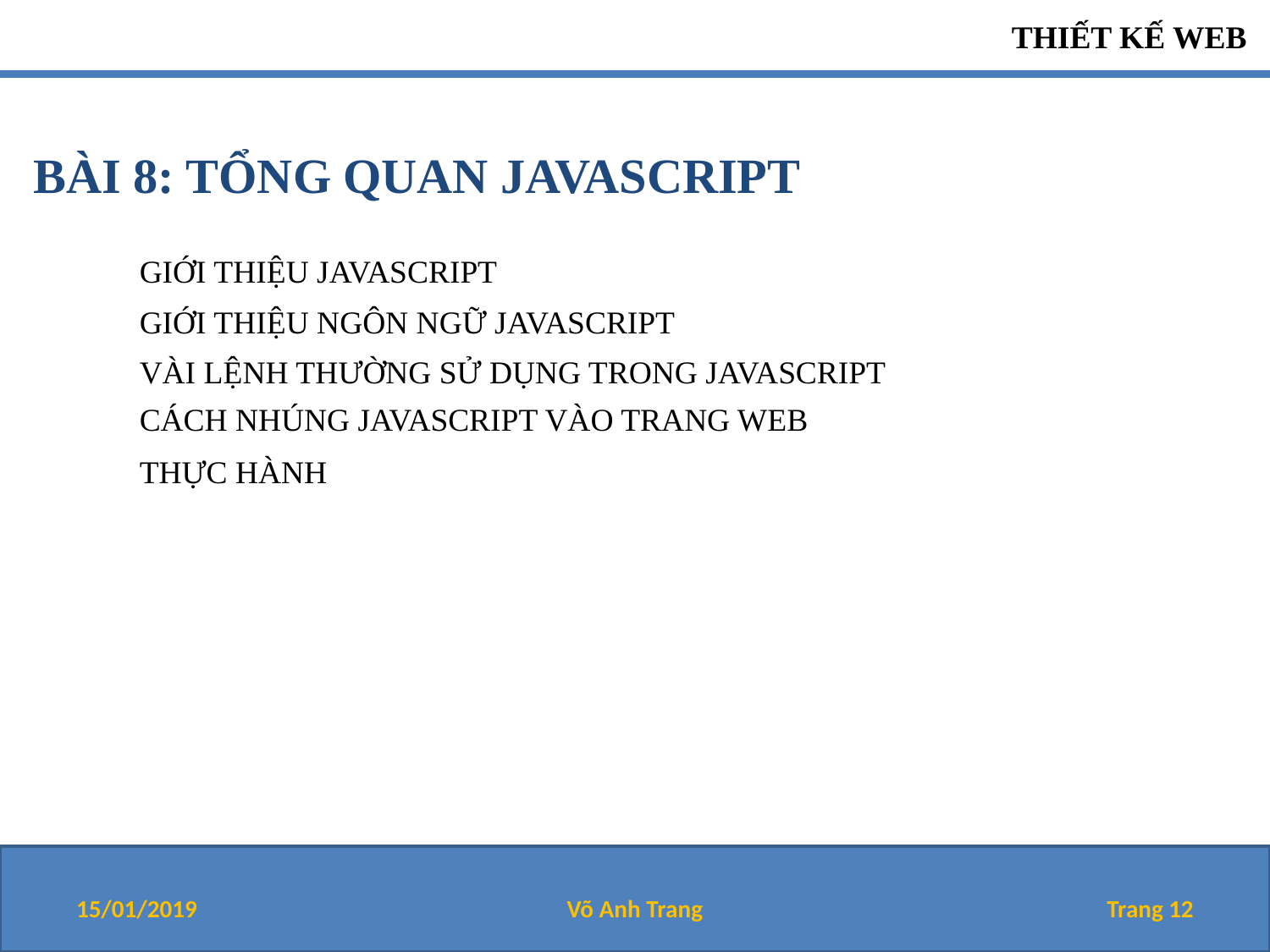

BÀI 8: TỔNG QUAN JAVASCRIPT
GIỚI THIỆU JAVASCRIPT
GIỚI THIỆU NGÔN NGỮ JAVASCRIPT
VÀI LỆNH THƯỜNG SỬ DỤNG TRONG JAVASCRIPT
CÁCH NHÚNG JAVASCRIPT VÀO TRANG WEB
THỰC HÀNH
15/01/2019
Võ Anh Trang
Trang 12